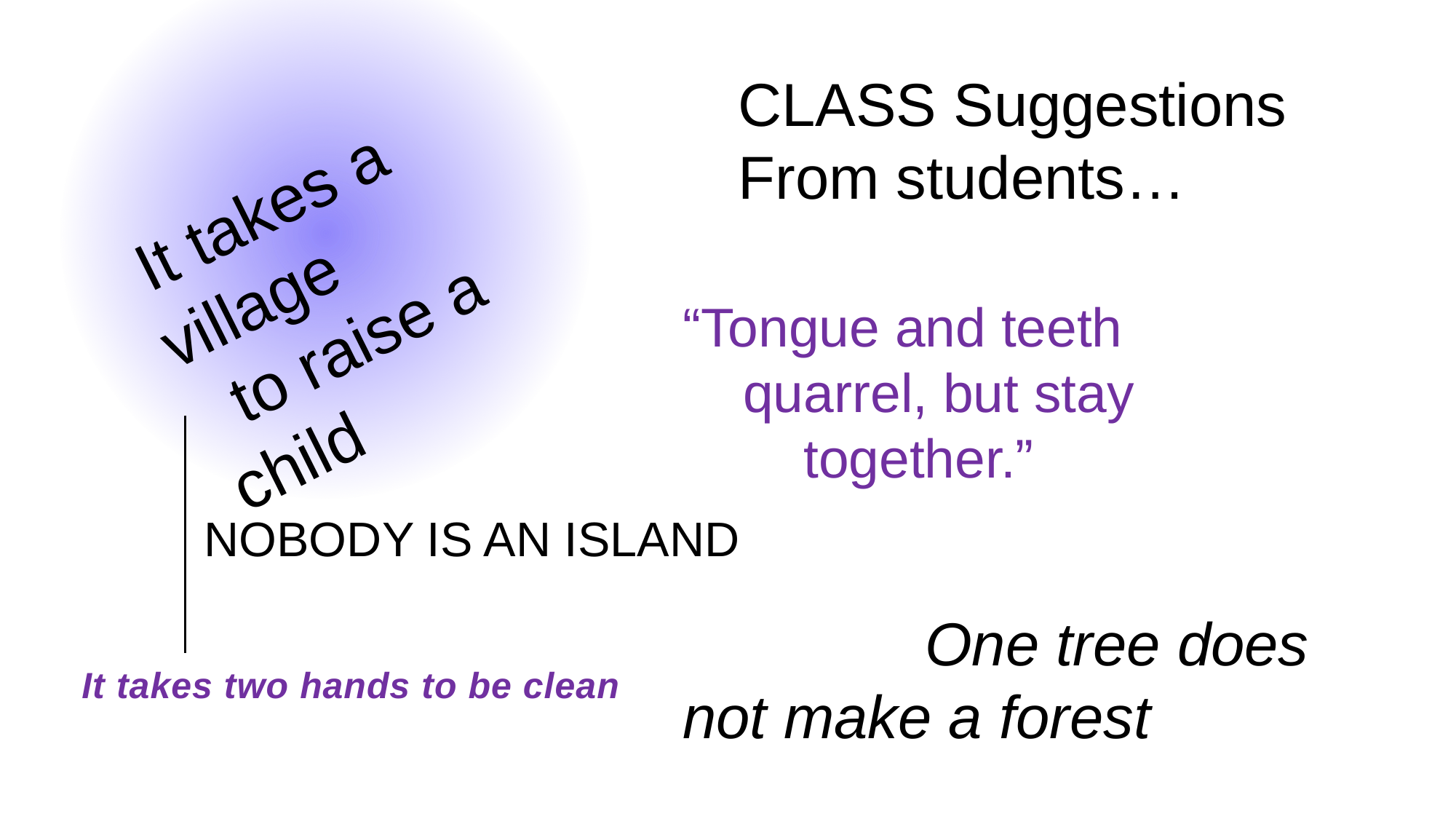

CLASS Suggestions
From students…
 It takes a village
  to raise a child

Nobody is an island
“Tongue and teeth
    quarrel, but stay
        together.”

                  One tree does not make a forest

# It takes two hands to be clean